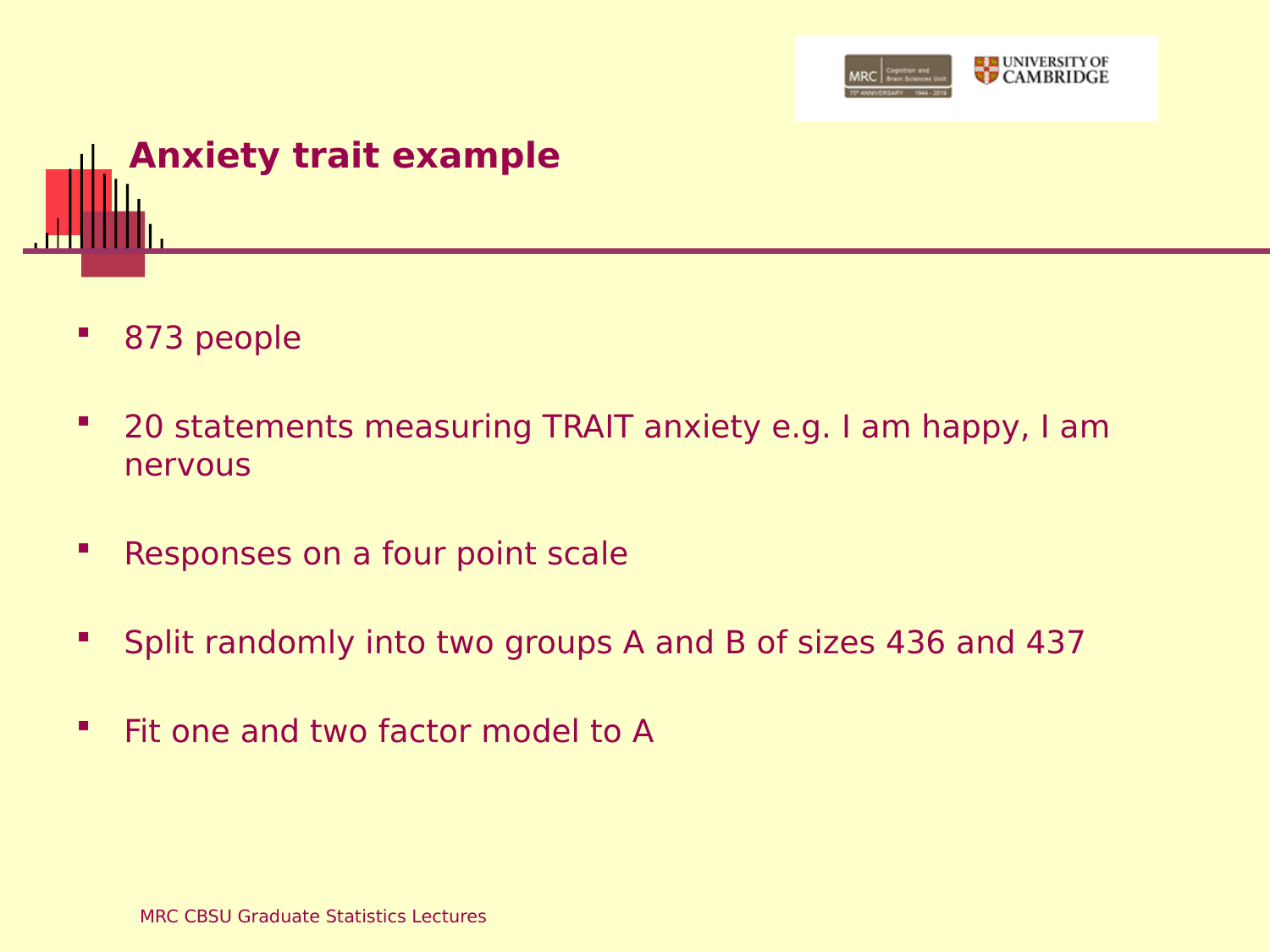

# Anxiety trait example

873 people

20 statements measuring TRAIT anxiety e.g. I am happy, I am nervous

Responses on a four point scale

Split randomly into two groups A and B of sizes 436 and 437

Fit one and two factor model to A

MRC CBSU Graduate Statistics Lectures